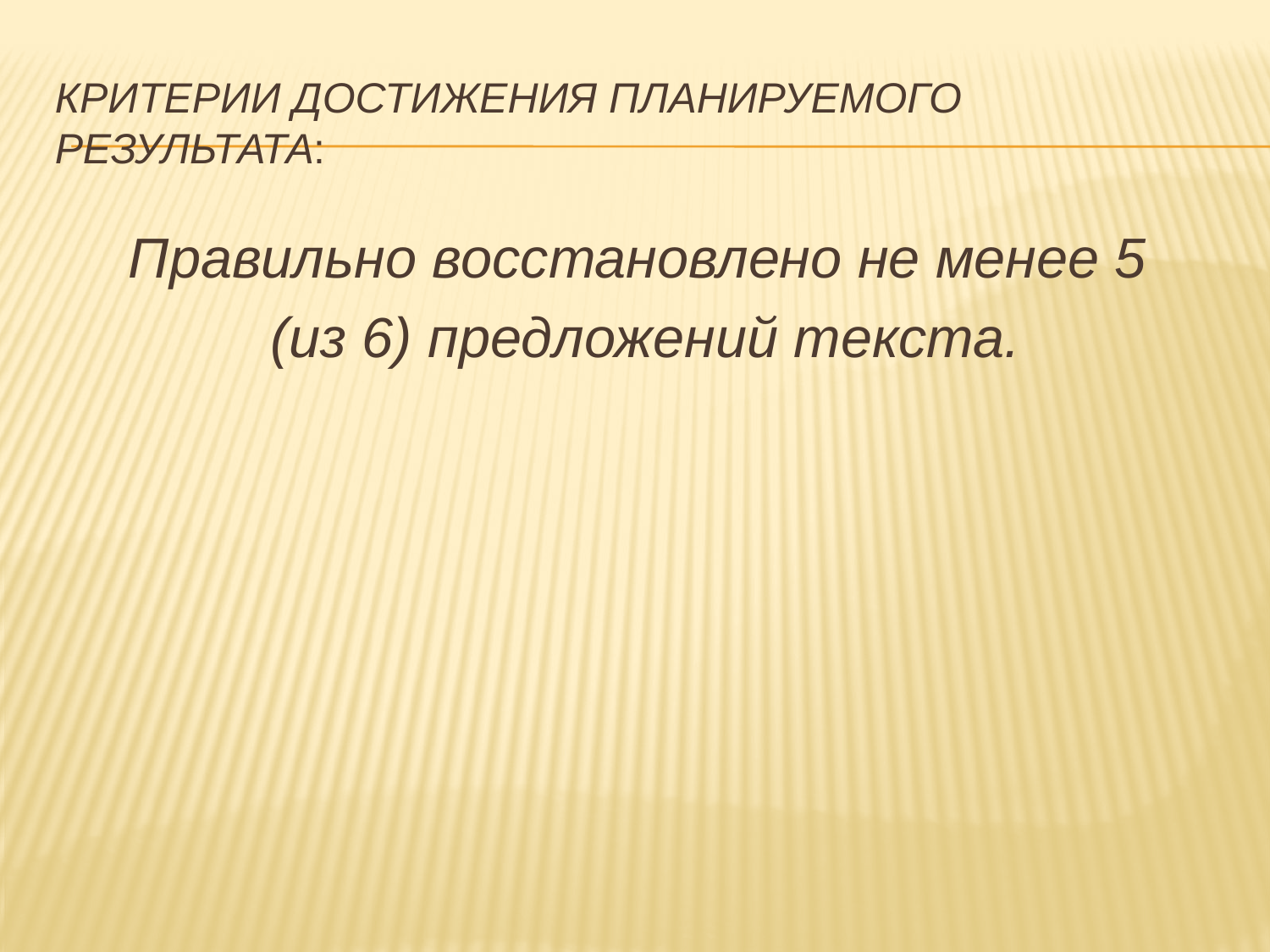

# Критерии достижения планируемого результата:
Правильно восстановлено не менее 5
(из 6) предложений текста.